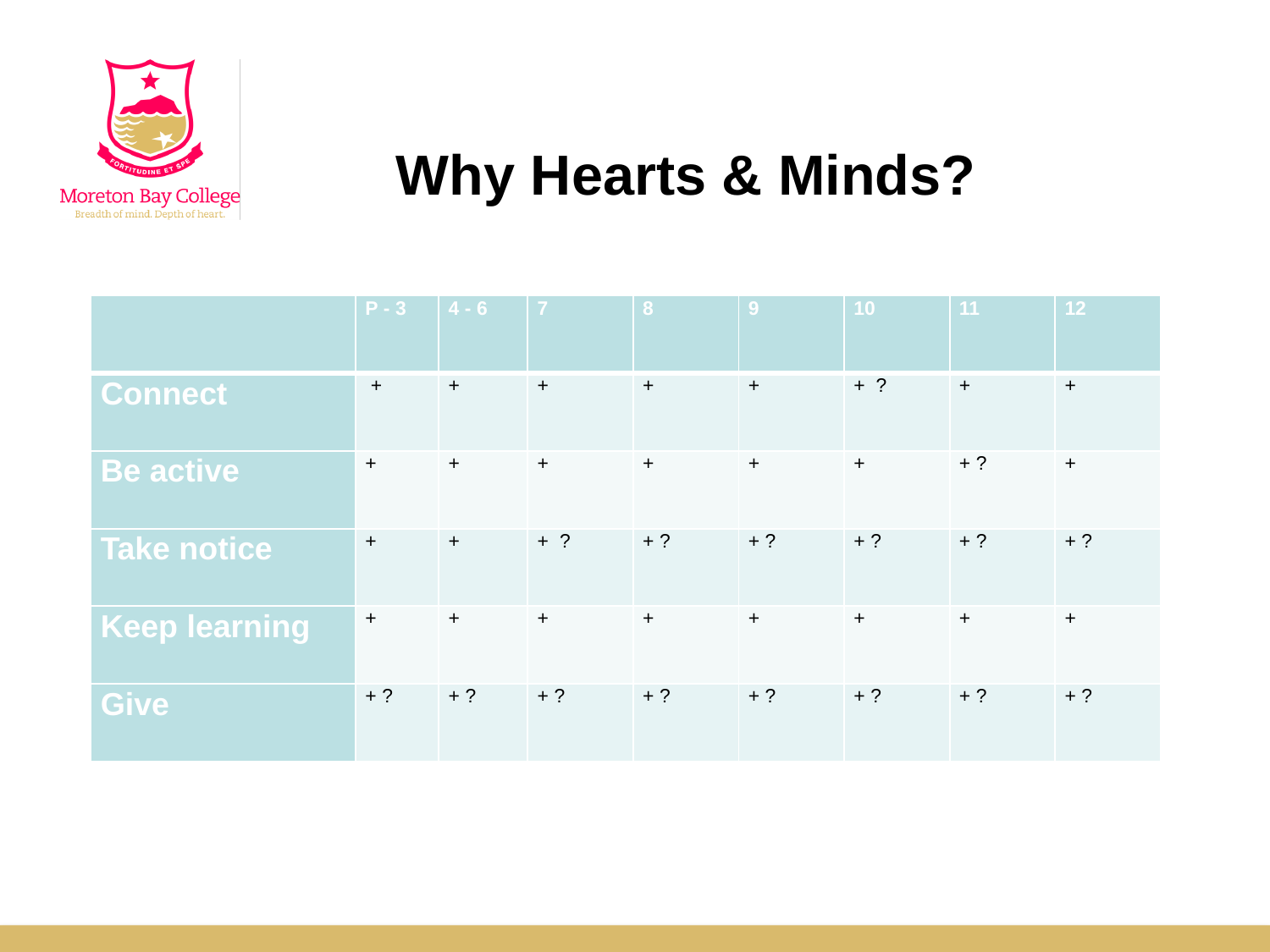

# Why Hearts & Minds?
|  | P - 3 | 4 - 6 | 7 | 8 | 9 | 10 | 11 | 12 |
| --- | --- | --- | --- | --- | --- | --- | --- | --- |
| Connect | + | + | + | + | + | + ? | + | + |
| Be active | + | + | + | + | + | + | + ? | + |
| Take notice | + | + | + ? | + ? | + ? | + ? | + ? | + ? |
| Keep learning | + | + | + | + | + | + | + | + |
| Give | + ? | + ? | + ? | + ? | + ? | + ? | + ? | + ? |